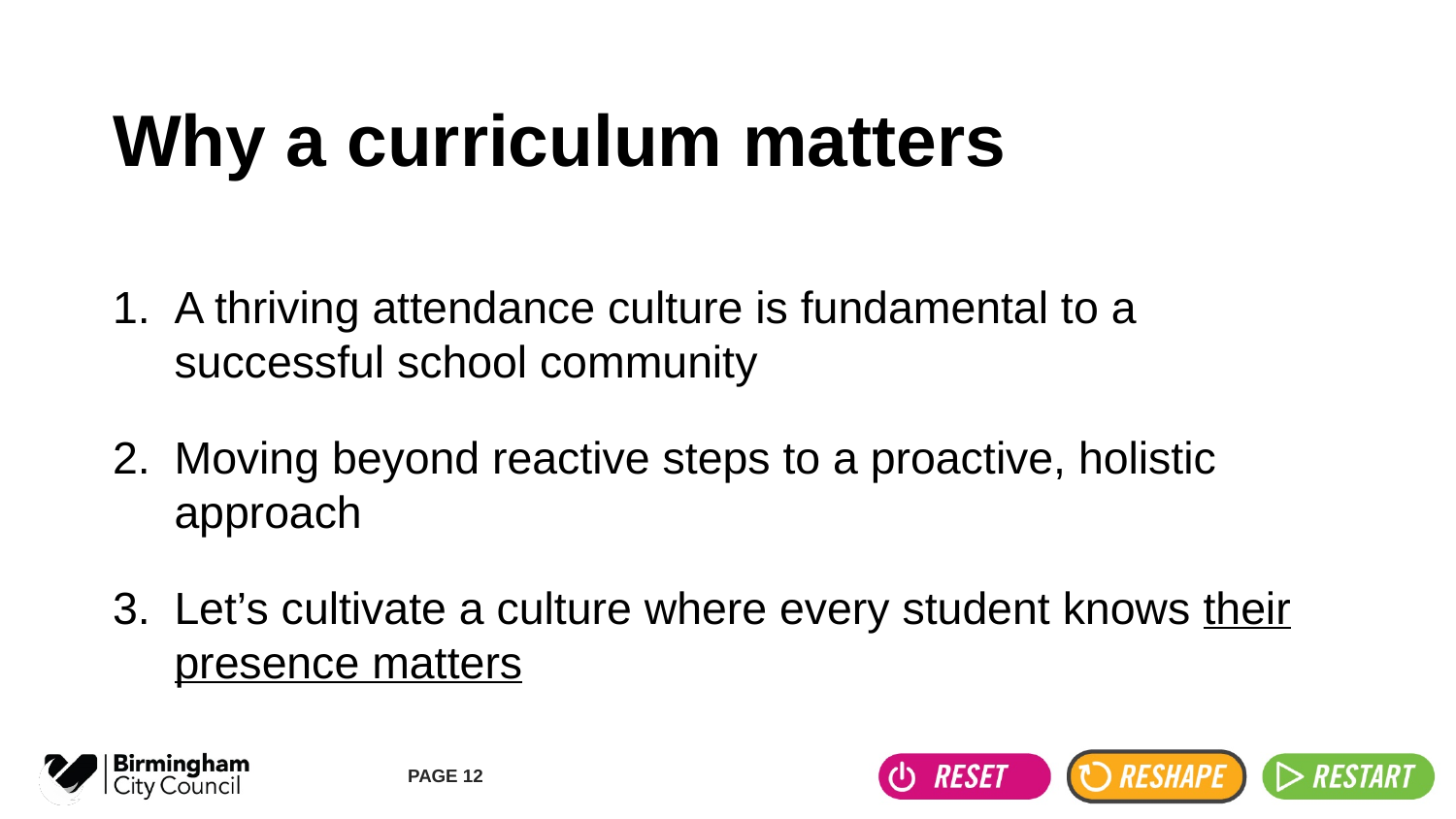

# Why a curriculum matters
A thriving attendance culture is fundamental to a successful school community
Moving beyond reactive steps to a proactive, holistic approach
Let’s cultivate a culture where every student knows their presence matters